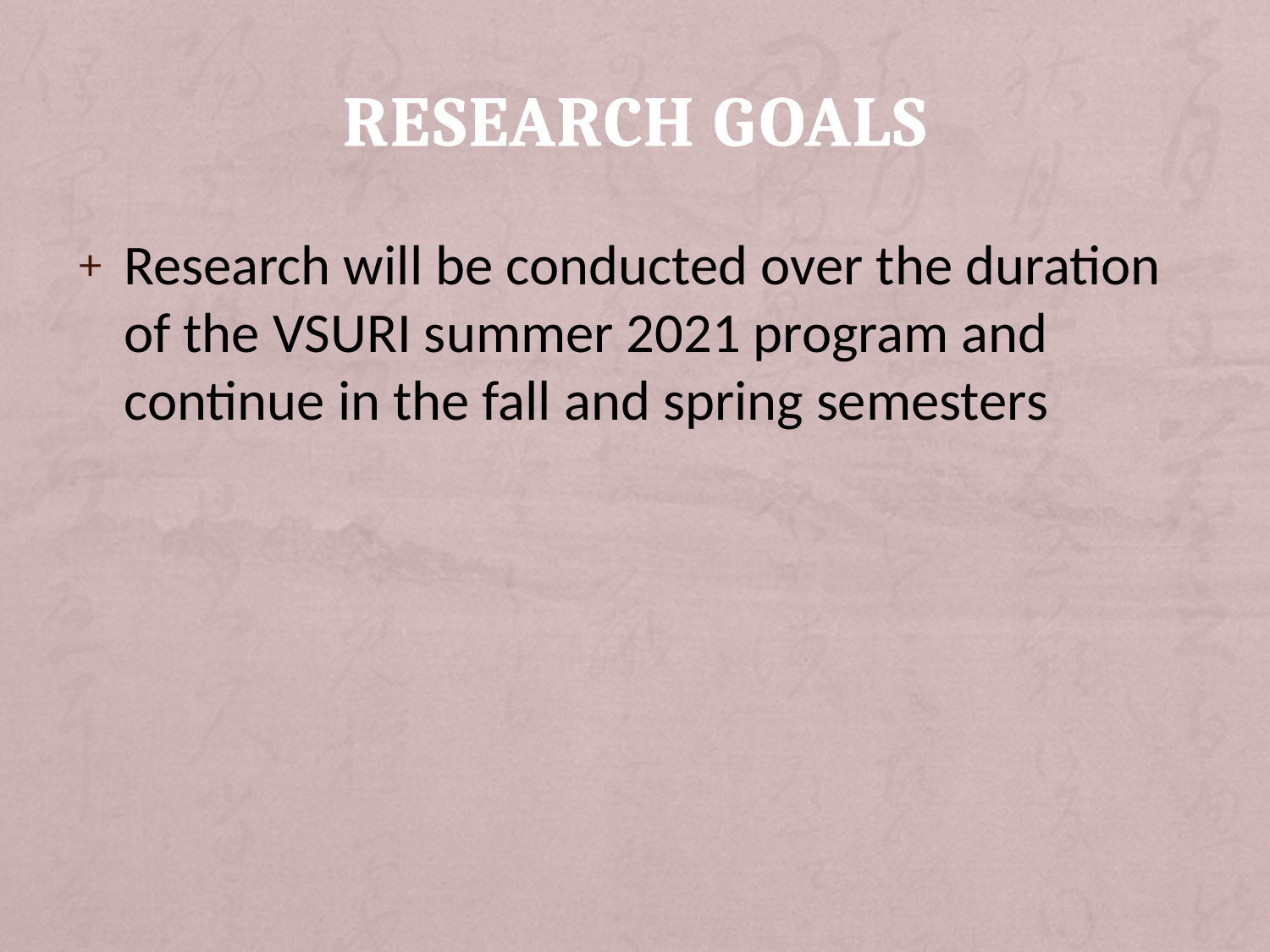

# Research Goals
Research will be conducted over the duration of the VSURI summer 2021 program and continue in the fall and spring semesters